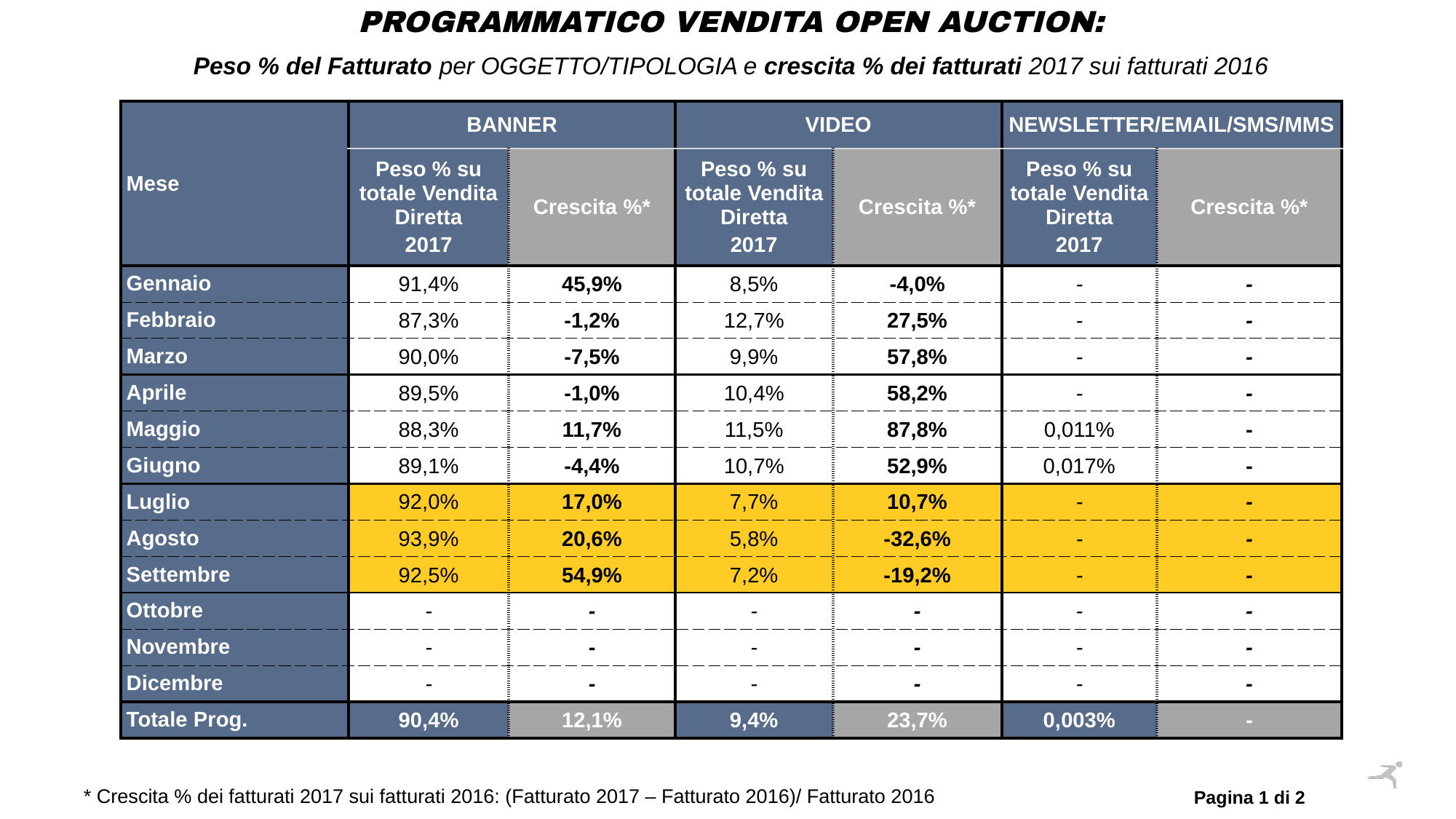

PROGRAMMATICO VENDITA OPEN AUCTION:
Peso % del Fatturato per OGGETTO/TIPOLOGIA e crescita % dei fatturati 2017 sui fatturati 2016
| Mese | BANNER |  | VIDEO |  | NEWSLETTER/EMAIL/SMS/MMS |  |
| --- | --- | --- | --- | --- | --- | --- |
|  | Peso % su totale Vendita Diretta 2017 | Crescita %\* | Peso % su totale Vendita Diretta 2017 | Crescita %\* | Peso % su totale Vendita Diretta 2017 | Crescita %\* |
| Gennaio | 91,4% | 45,9% | 8,5% | -4,0% | - | - |
| Febbraio | 87,3% | -1,2% | 12,7% | 27,5% | - | - |
| Marzo | 90,0% | -7,5% | 9,9% | 57,8% | - | - |
| Aprile | 89,5% | -1,0% | 10,4% | 58,2% | - | - |
| Maggio | 88,3% | 11,7% | 11,5% | 87,8% | 0,011% | - |
| Giugno | 89,1% | -4,4% | 10,7% | 52,9% | 0,017% | - |
| Luglio | 92,0% | 17,0% | 7,7% | 10,7% | - | - |
| Agosto | 93,9% | 20,6% | 5,8% | -32,6% | - | - |
| Settembre | 92,5% | 54,9% | 7,2% | -19,2% | - | - |
| Ottobre | - | - | - | - | - | - |
| Novembre | - | - | - | - | - | - |
| Dicembre | - | - | - | - | - | - |
| Totale Prog. | 90,4% | 12,1% | 9,4% | 23,7% | 0,003% | - |
* Crescita % dei fatturati 2017 sui fatturati 2016: (Fatturato 2017 – Fatturato 2016)/ Fatturato 2016
Pagina 1 di 2